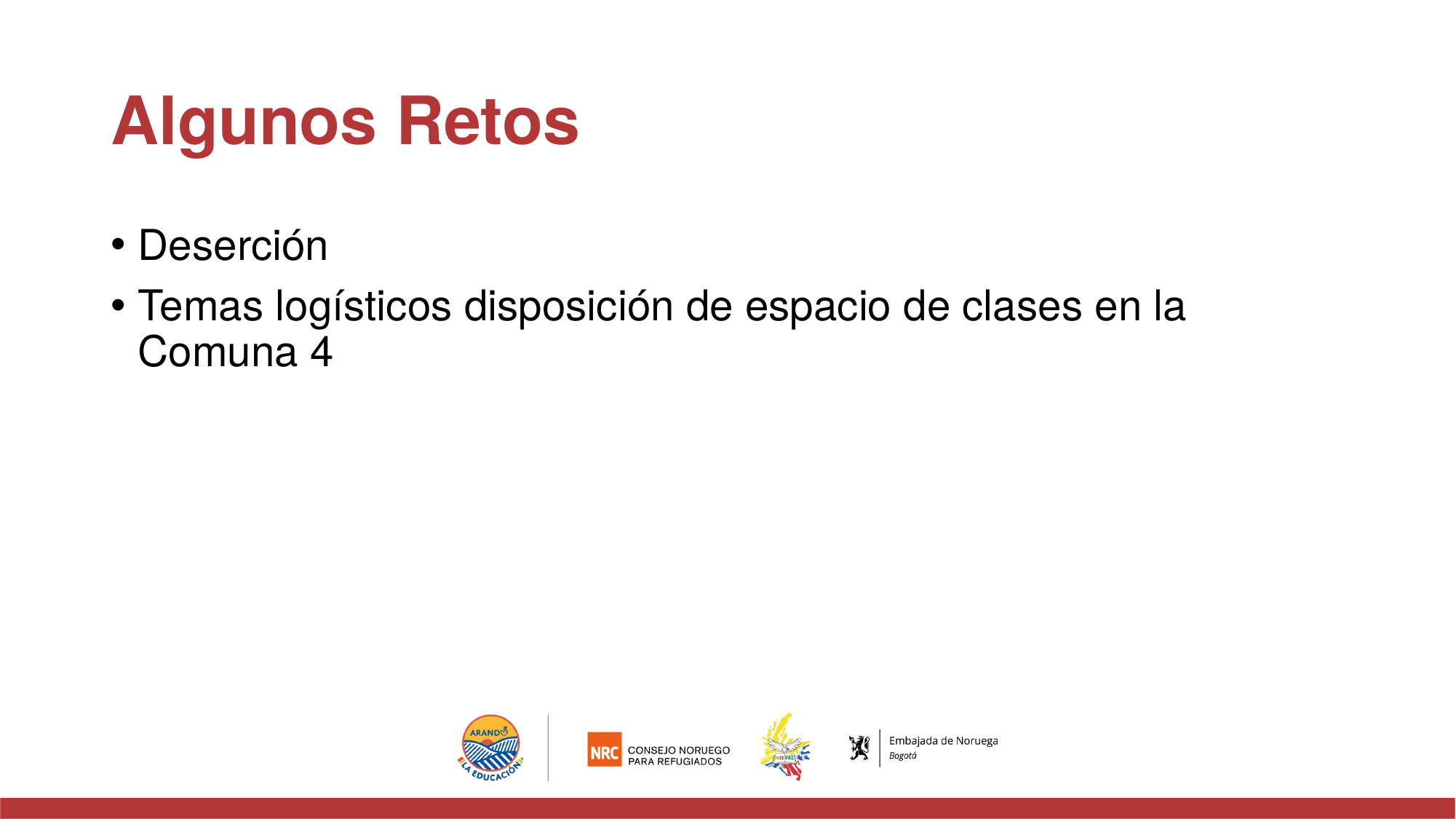

# Algunos Retos
Deserción
Temas logísticos disposición de espacio de clases en la Comuna 4